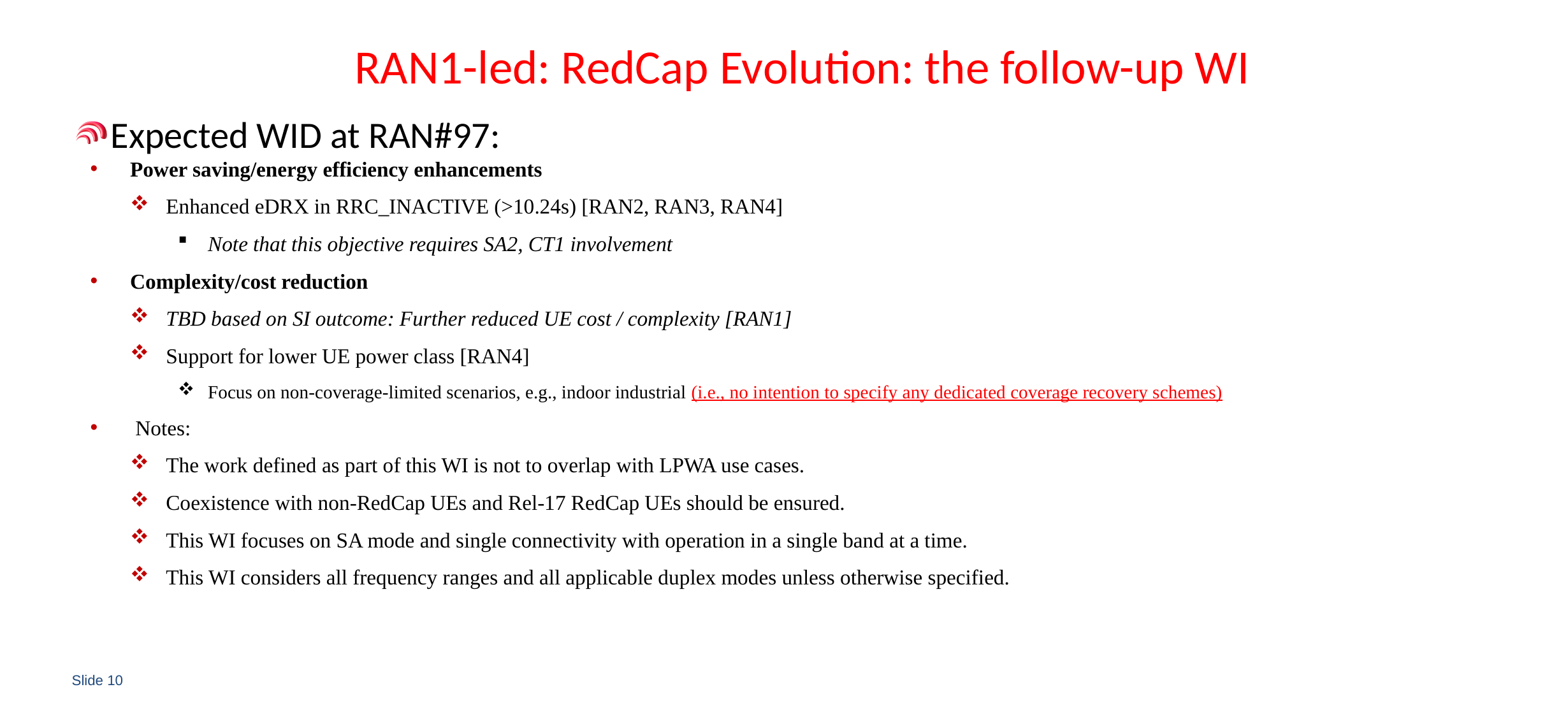

# RAN1-led: RedCap Evolution: the follow-up WI
Expected WID at RAN#97:
Power saving/energy efficiency enhancements
Enhanced eDRX in RRC_INACTIVE (>10.24s) [RAN2, RAN3, RAN4]
Note that this objective requires SA2, CT1 involvement
Complexity/cost reduction
TBD based on SI outcome: Further reduced UE cost / complexity [RAN1]
Support for lower UE power class [RAN4]
Focus on non-coverage-limited scenarios, e.g., indoor industrial (i.e., no intention to specify any dedicated coverage recovery schemes)
 Notes:
The work defined as part of this WI is not to overlap with LPWA use cases.
Coexistence with non-RedCap UEs and Rel-17 RedCap UEs should be ensured.
This WI focuses on SA mode and single connectivity with operation in a single band at a time.
This WI considers all frequency ranges and all applicable duplex modes unless otherwise specified.